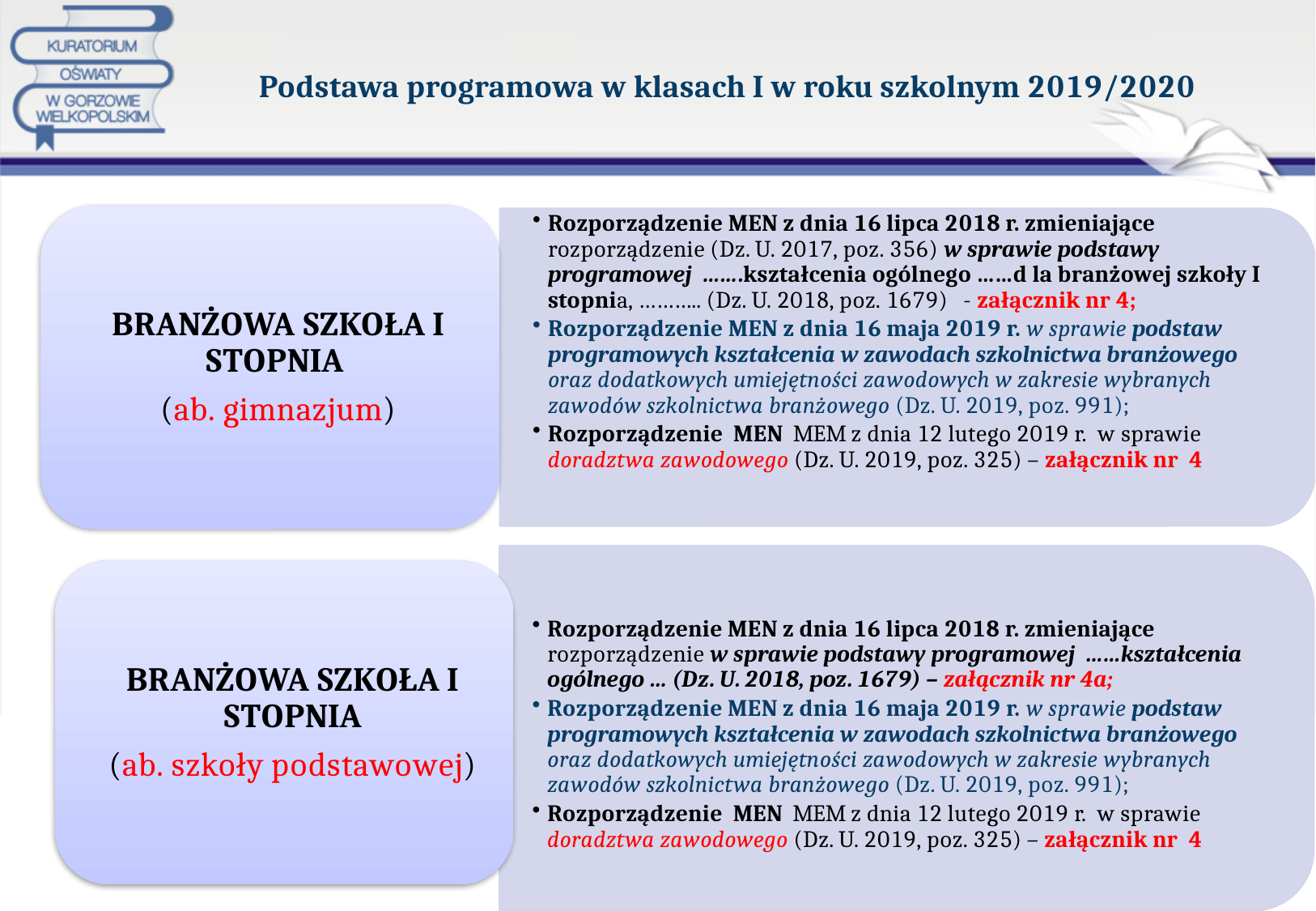

# Podstawa programowa w klasach I w roku szkolnym 2019/2020

Rozporządzenie MEN z dnia 16 lipca 2018 r. zmieniające rozporządzenie (Dz. U. 2017, poz. 356) w sprawie podstawy programowej  …….kształcenia ogólnego ……d la branżowej szkoły I stopnia, ……….. (Dz. U. 2018, poz. 1679)   - załącznik nr 4;
Rozporządzenie MEN z dnia 16 maja 2019 r. w sprawie podstaw programowych kształcenia w zawodach szkolnictwa branżowego oraz dodatkowych umiejętności zawodowych w zakresie wybranych zawodów szkolnictwa branżowego (Dz. U. 2019, poz. 991);
Rozporządzenie  MEN  MEM z dnia 12 lutego 2019 r.  w sprawie doradztwa zawodowego (Dz. U. 2019, poz. 325) – załącznik nr  4

BRANŻOWA SZKOŁA I STOPNIA
(ab. gimnazjum)

Rozporządzenie MEN z dnia 16 lipca 2018 r. zmieniające rozporządzenie w sprawie podstawy programowej  ……kształcenia ogólnego … (Dz. U. 2018, poz. 1679) – załącznik nr 4a;
Rozporządzenie MEN z dnia 16 maja 2019 r. w sprawie podstaw programowych kształcenia w zawodach szkolnictwa branżowego oraz dodatkowych umiejętności zawodowych w zakresie wybranych zawodów szkolnictwa branżowego (Dz. U. 2019, poz. 991);
Rozporządzenie  MEN  MEM z dnia 12 lutego 2019 r.  w sprawie doradztwa zawodowego (Dz. U. 2019, poz. 325) – załącznik nr  4

BRANŻOWA SZKOŁA I STOPNIA
(ab. szkoły podstawowej)